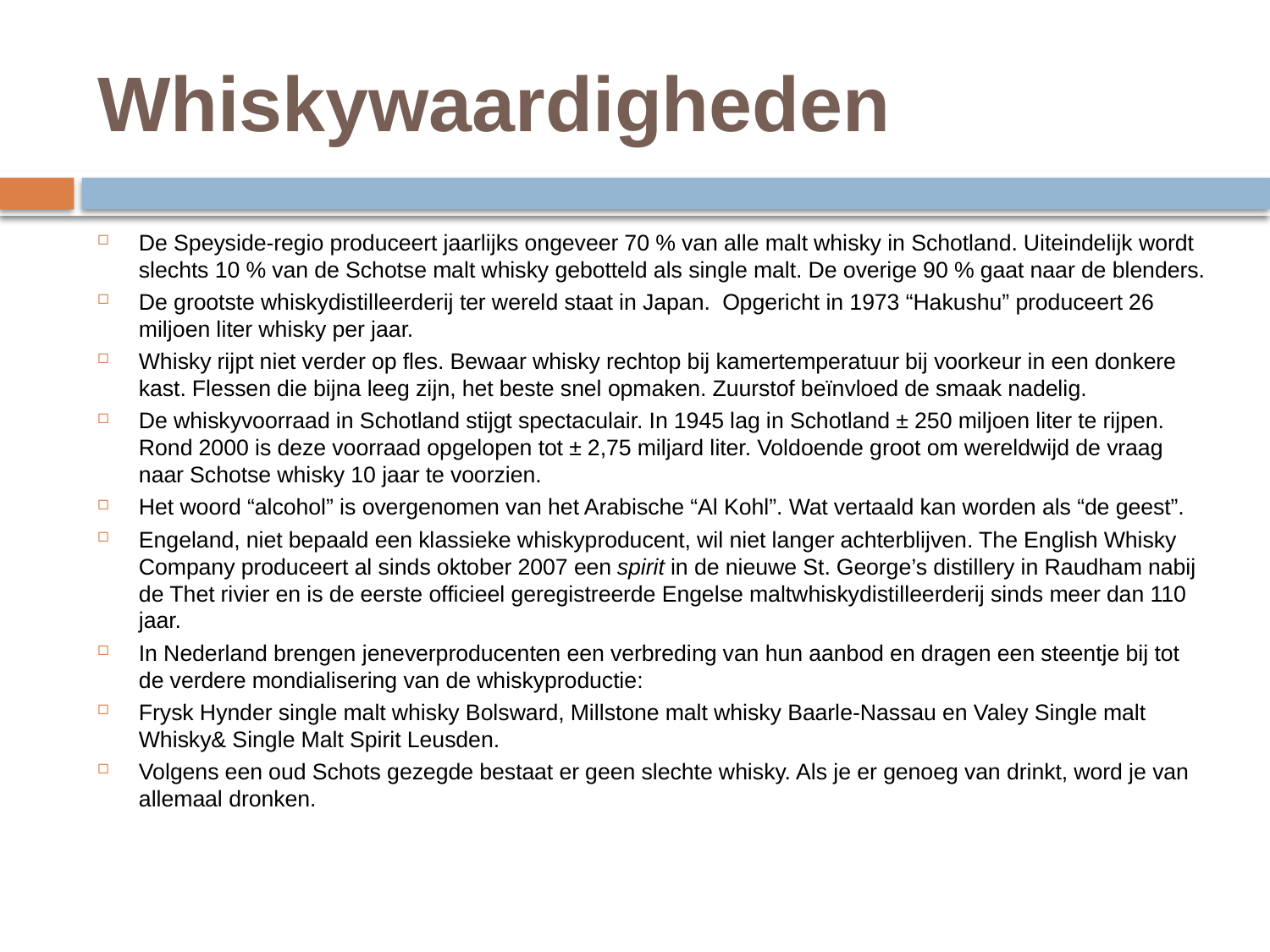

# Whiskywaardigheden
De Speyside-regio produceert jaarlijks ongeveer 70 % van alle malt whisky in Schotland. Uiteindelijk wordt slechts 10 % van de Schotse malt whisky gebotteld als single malt. De overige 90 % gaat naar de blenders.
De grootste whiskydistilleerderij ter wereld staat in Japan.  Opgericht in 1973 “Hakushu” produceert 26 miljoen liter whisky per jaar.
Whisky rijpt niet verder op fles. Bewaar whisky rechtop bij kamertemperatuur bij voorkeur in een donkere kast. Flessen die bijna leeg zijn, het beste snel opmaken. Zuurstof beïnvloed de smaak nadelig.
De whiskyvoorraad in Schotland stijgt spectaculair. In 1945 lag in Schotland ± 250 miljoen liter te rijpen. Rond 2000 is deze voorraad opgelopen tot ± 2,75 miljard liter. Voldoende groot om wereldwijd de vraag naar Schotse whisky 10 jaar te voorzien.
Het woord “alcohol” is overgenomen van het Arabische “Al Kohl”. Wat vertaald kan worden als “de geest”.
Engeland, niet bepaald een klassieke whiskyproducent, wil niet langer achterblijven. The English Whisky Company produceert al sinds oktober 2007 een spirit in de nieuwe St. George’s distillery in Raudham nabij de Thet rivier en is de eerste officieel geregistreerde Engelse maltwhiskydistilleerderij sinds meer dan 110 jaar.
In Nederland brengen jeneverproducenten een verbreding van hun aanbod en dragen een steentje bij tot de verdere mondialisering van de whiskyproductie:
Frysk Hynder single malt whisky Bolsward, Millstone malt whisky Baarle-Nassau en Valey Single malt Whisky& Single Malt Spirit Leusden.
Volgens een oud Schots gezegde bestaat er geen slechte whisky. Als je er genoeg van drinkt, word je van allemaal dronken.